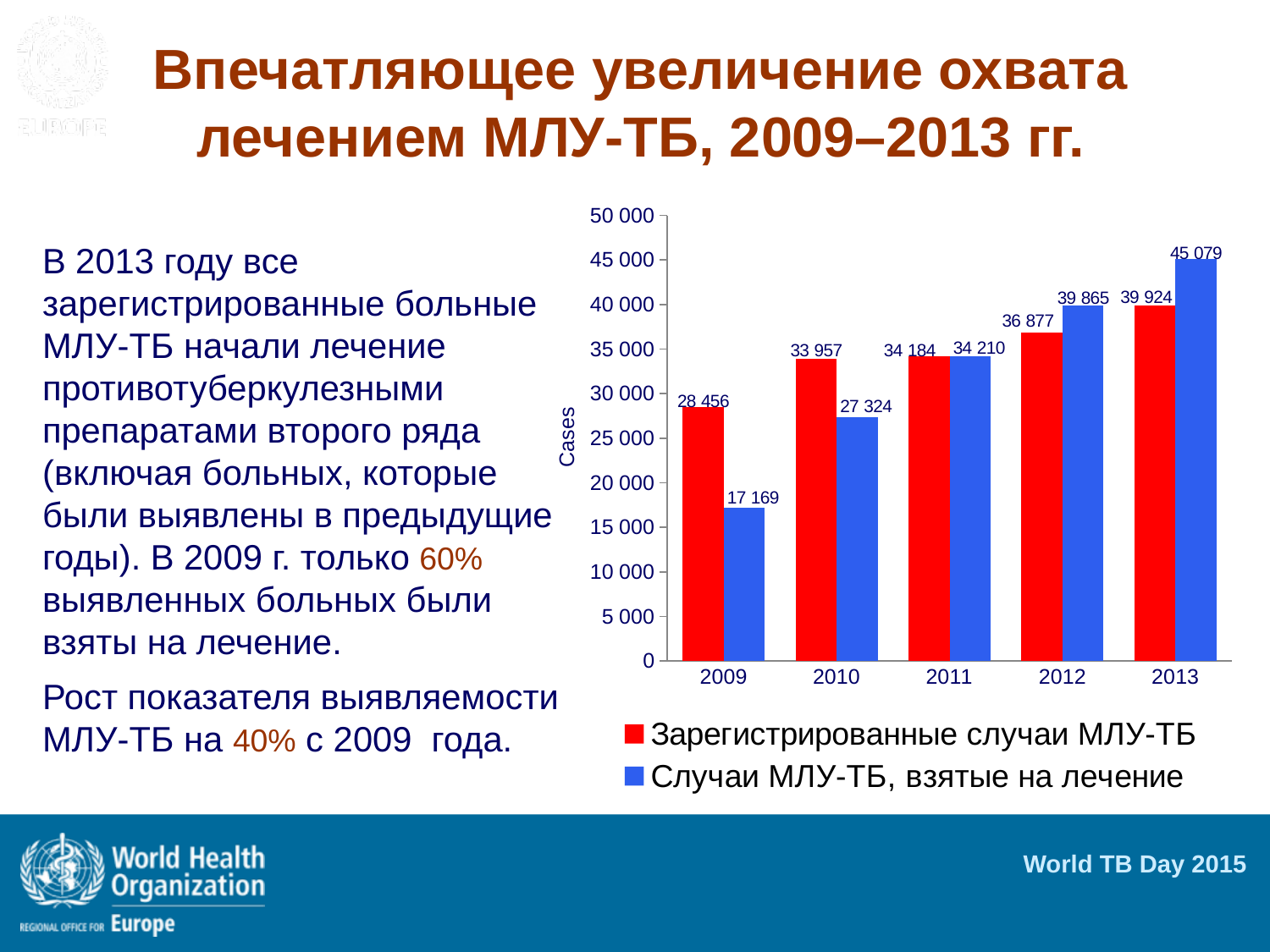

# Впечатляющее увеличение охвата лечением МЛУ-ТБ, 2009–2013 гг.

### Chart

| Category | Зарегистрированные случаи МЛУ-ТБ | Случаи МЛУ-ТБ, взятые на лечение |
|---|---|---|
| 2009 | 28456.0 | 17169.0 |
| 2010 | 33957.0 | 27324.0 |
| 2011 | 34184.0 | 34210.0 |
| 2012 | 36877.0 | 39865.0 |
| 2013 | 39924.0 | 45079.0 |
В 2013 году все зарегистрированные больные МЛУ-ТБ начали лечение противотуберкулезными препаратами второго ряда (включая больных, которые были выявлены в предыдущие годы). В 2009 г. только 60% выявленных больных были взяты на лечение.
Рост показателя выявляемости МЛУ-ТБ на 40% с 2009  года.

Cases